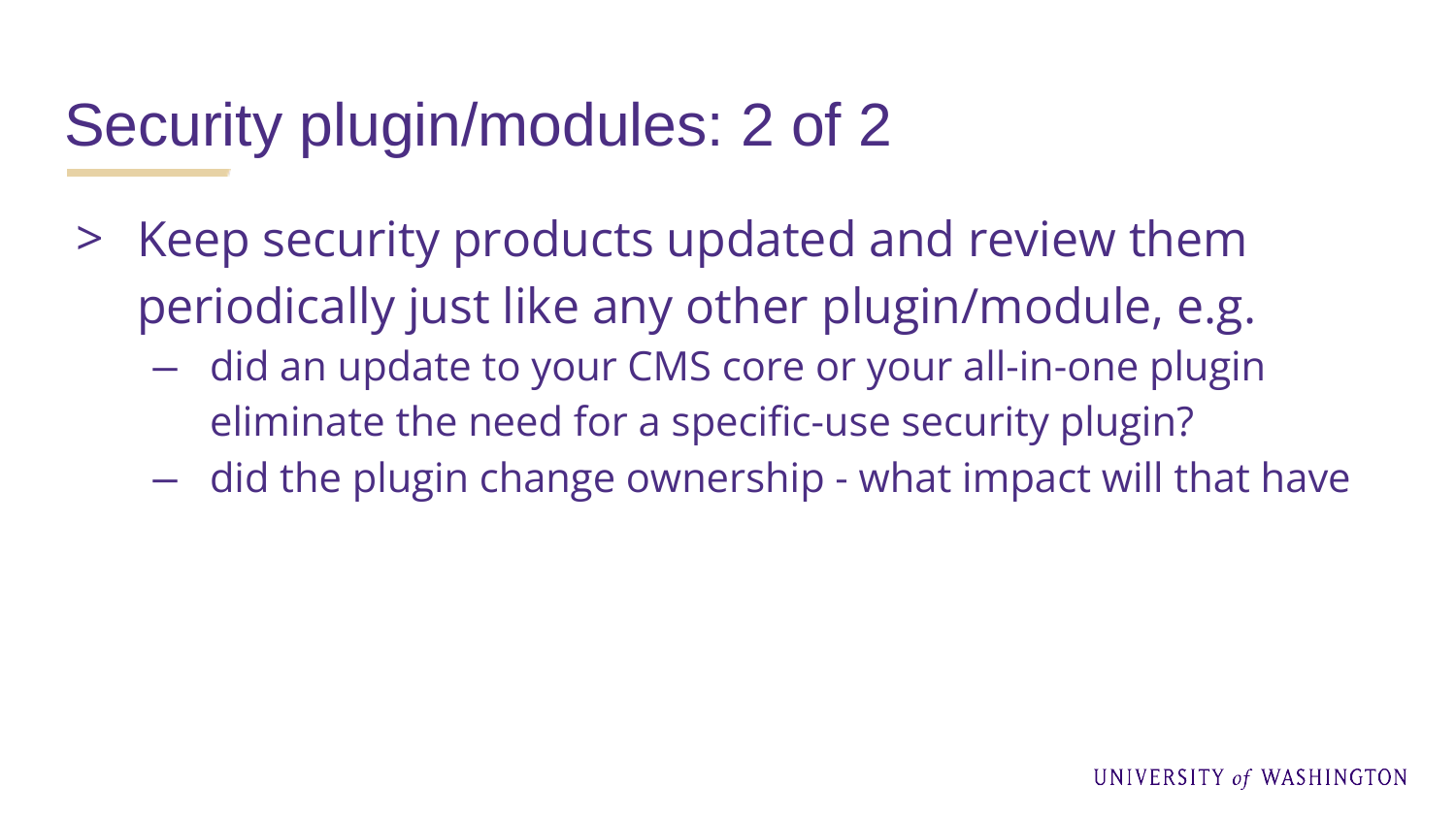

# Security plugin/modules: 2 of 2

Keep security products updated and review them periodically just like any other plugin/module, e.g.
did an update to your CMS core or your all-in-one plugin eliminate the need for a specific-use security plugin?
did the plugin change ownership - what impact will that have